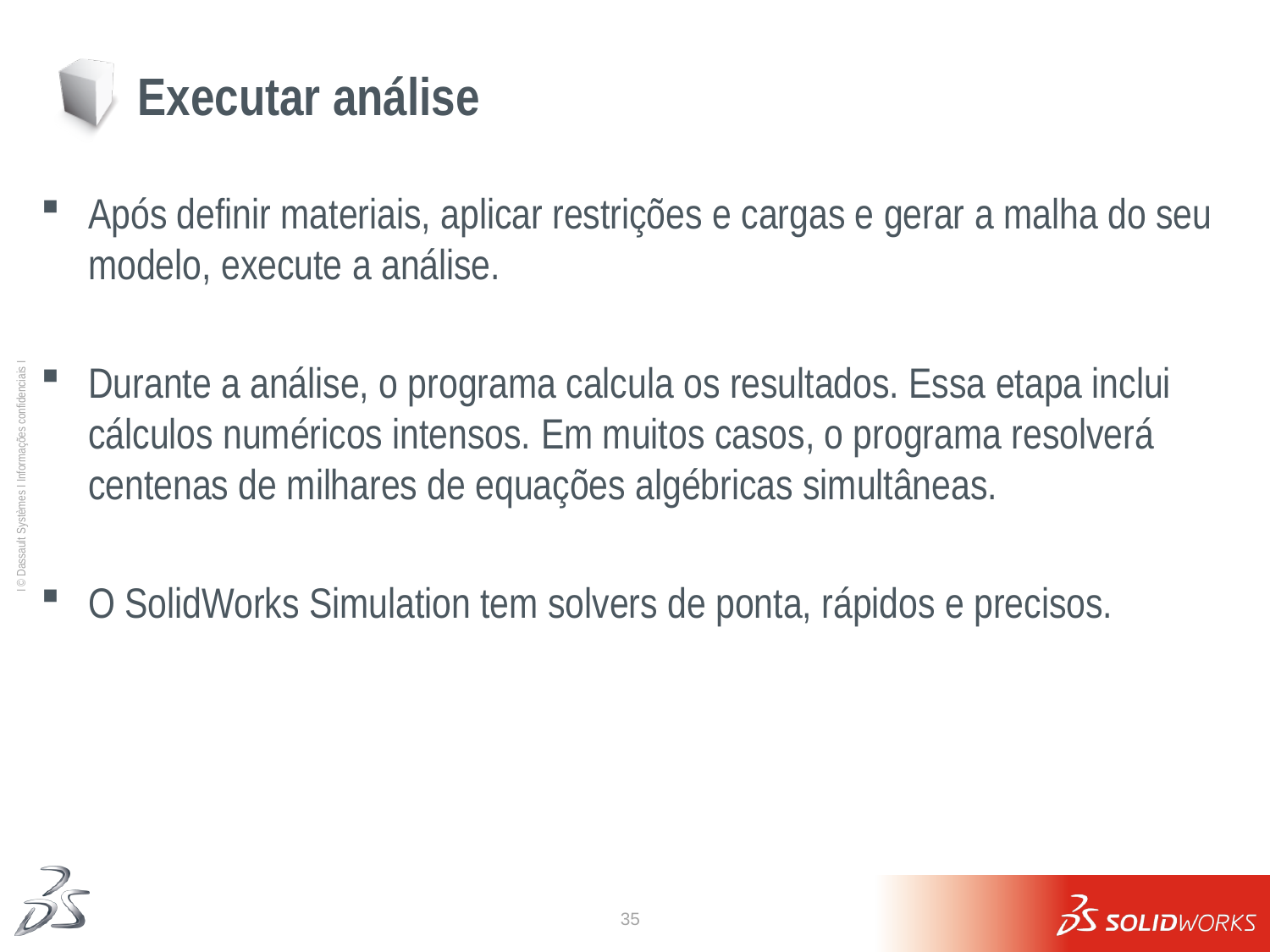

# Executar análise
Após definir materiais, aplicar restrições e cargas e gerar a malha do seu modelo, execute a análise.

Durante a análise, o programa calcula os resultados. Essa etapa inclui cálculos numéricos intensos. Em muitos casos, o programa resolverá centenas de milhares de equações algébricas simultâneas.

O SolidWorks Simulation tem solvers de ponta, rápidos e precisos.